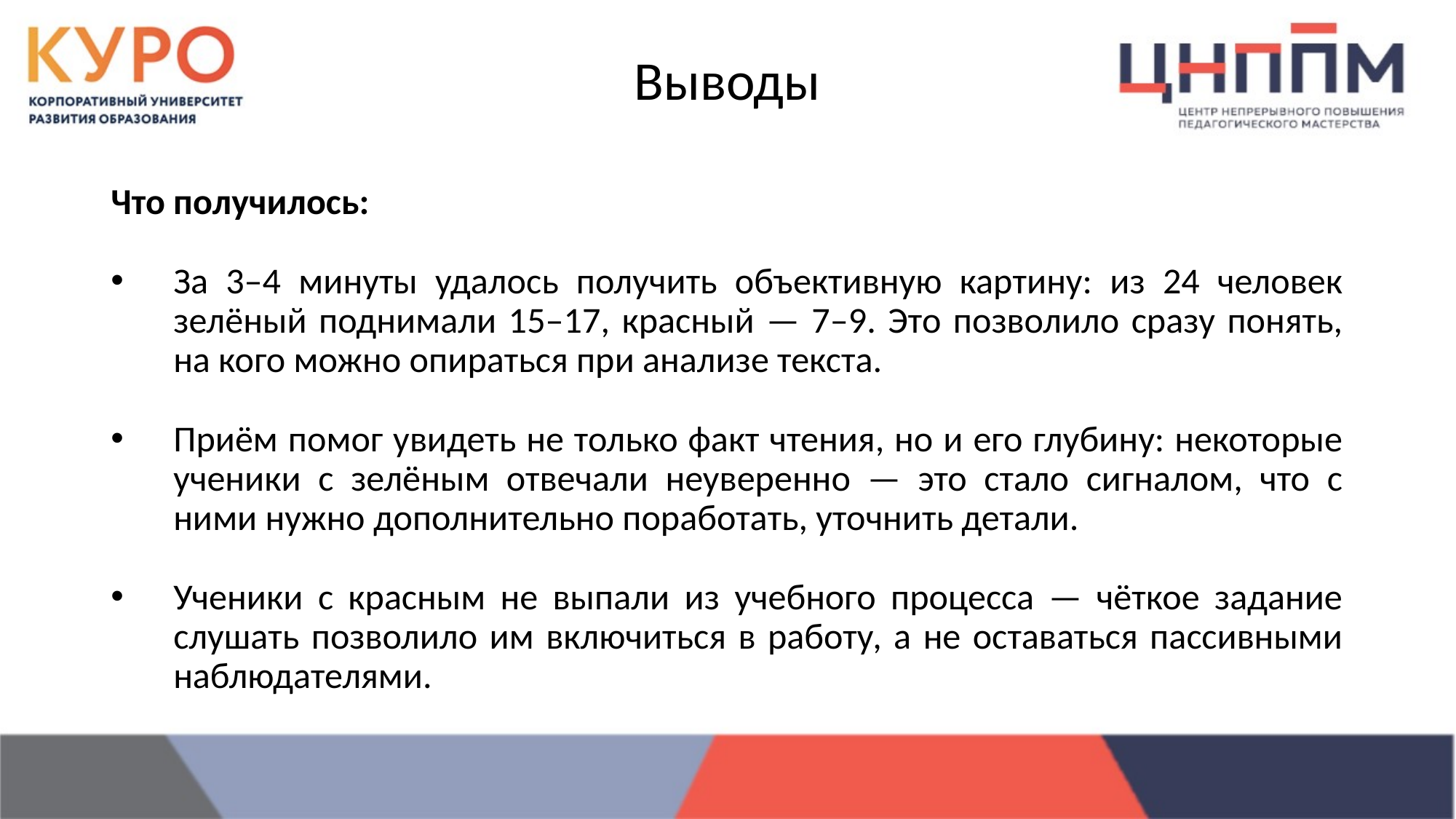

# Выводы
Что получилось:

За 3–4 минуты удалось получить объективную картину: из 24 человек зелёный поднимали 15–17, красный — 7–9. Это позволило сразу понять, на кого можно опираться при анализе текста.

Приём помог увидеть не только факт чтения, но и его глубину: некоторые ученики с зелёным отвечали неуверенно — это стало сигналом, что с ними нужно дополнительно поработать, уточнить детали.

Ученики с красным не выпали из учебного процесса — чёткое задание слушать позволило им включиться в работу, а не оставаться пассивными наблюдателями.